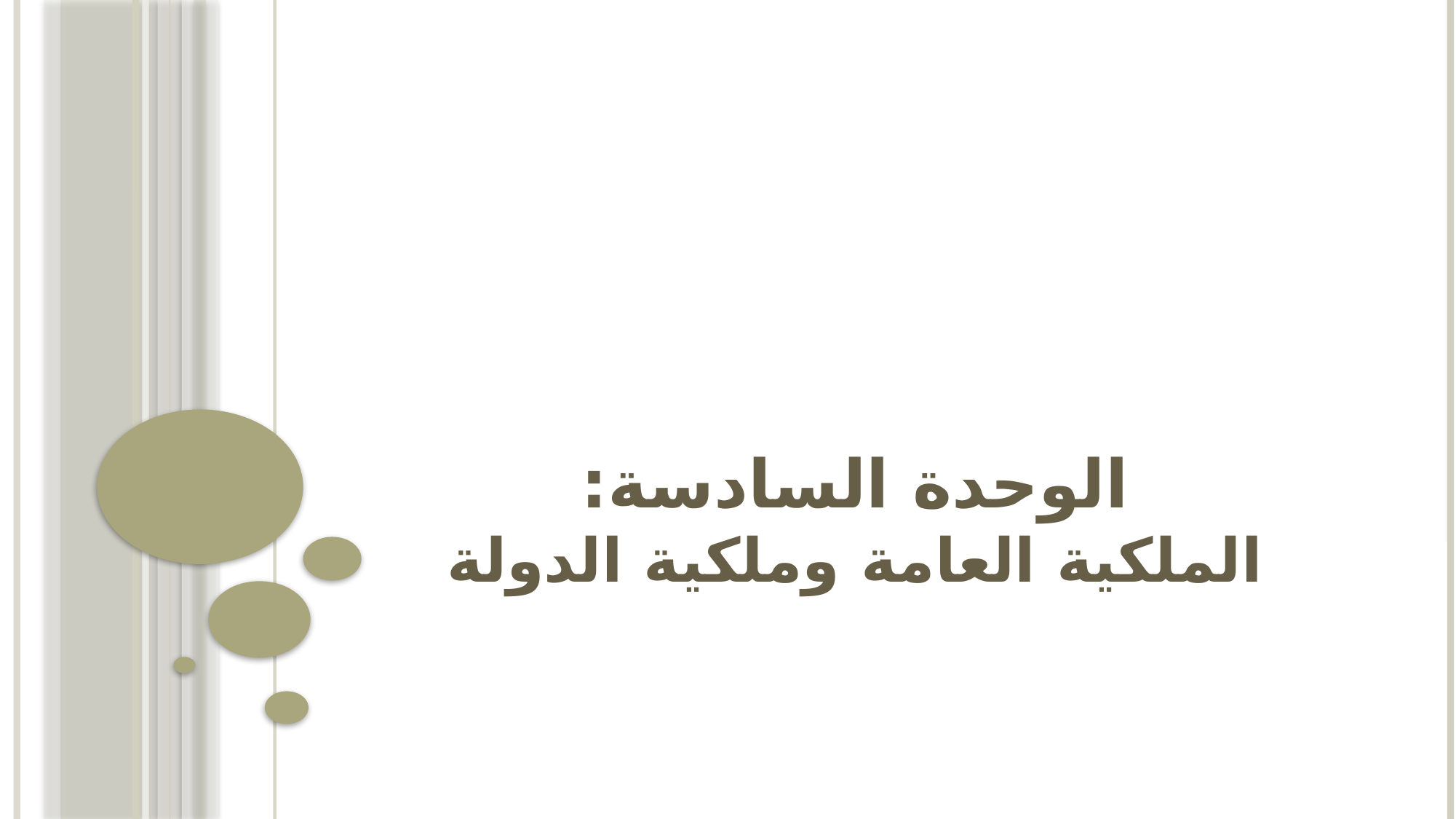

# الوحدة السادسة: الملكية العامة وملكية الدولة